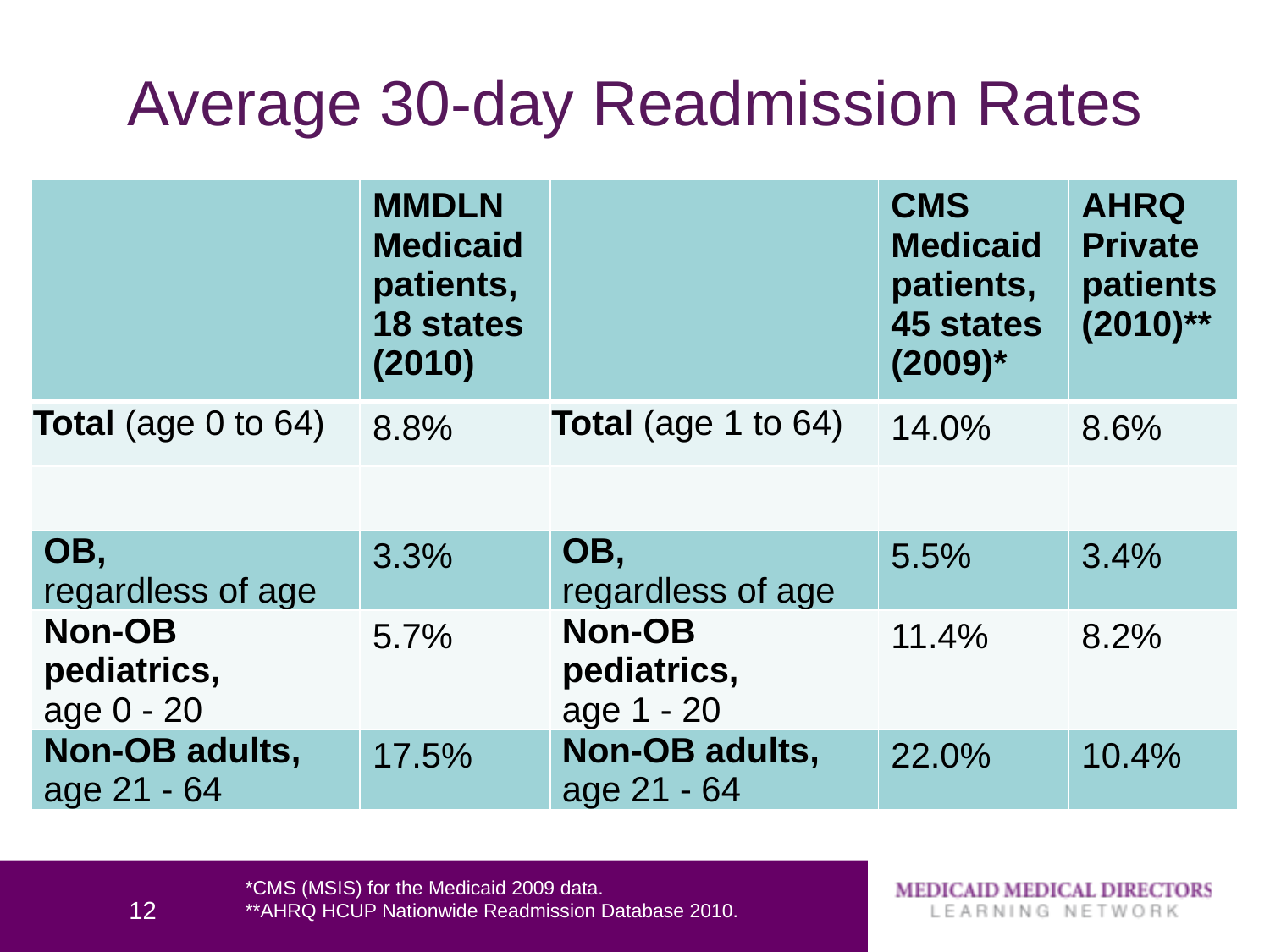

# Average 30-day Readmission Rates
|  | MMDLN Medicaid patients, 18 states (2010) |  | CMS Medicaid patients, 45 states (2009)\* | AHRQ Private patients (2010)\*\* |
| --- | --- | --- | --- | --- |
| Total (age 0 to 64) | 8.8% | Total (age 1 to 64) | 14.0% | 8.6% |
|  |  |  |  |  |
| OB, regardless of age | 3.3% | OB, regardless of age | 5.5% | 3.4% |
| Non-OB pediatrics, age 0 - 20 | 5.7% | Non-OB pediatrics, age 1 - 20 | 11.4% | 8.2% |
| Non-OB adults, age 21 - 64 | 17.5% | Non-OB adults, age 21 - 64 | 22.0% | 10.4% |
*CMS (MSIS) for the Medicaid 2009 data.
**AHRQ HCUP Nationwide Readmission Database 2010.
12